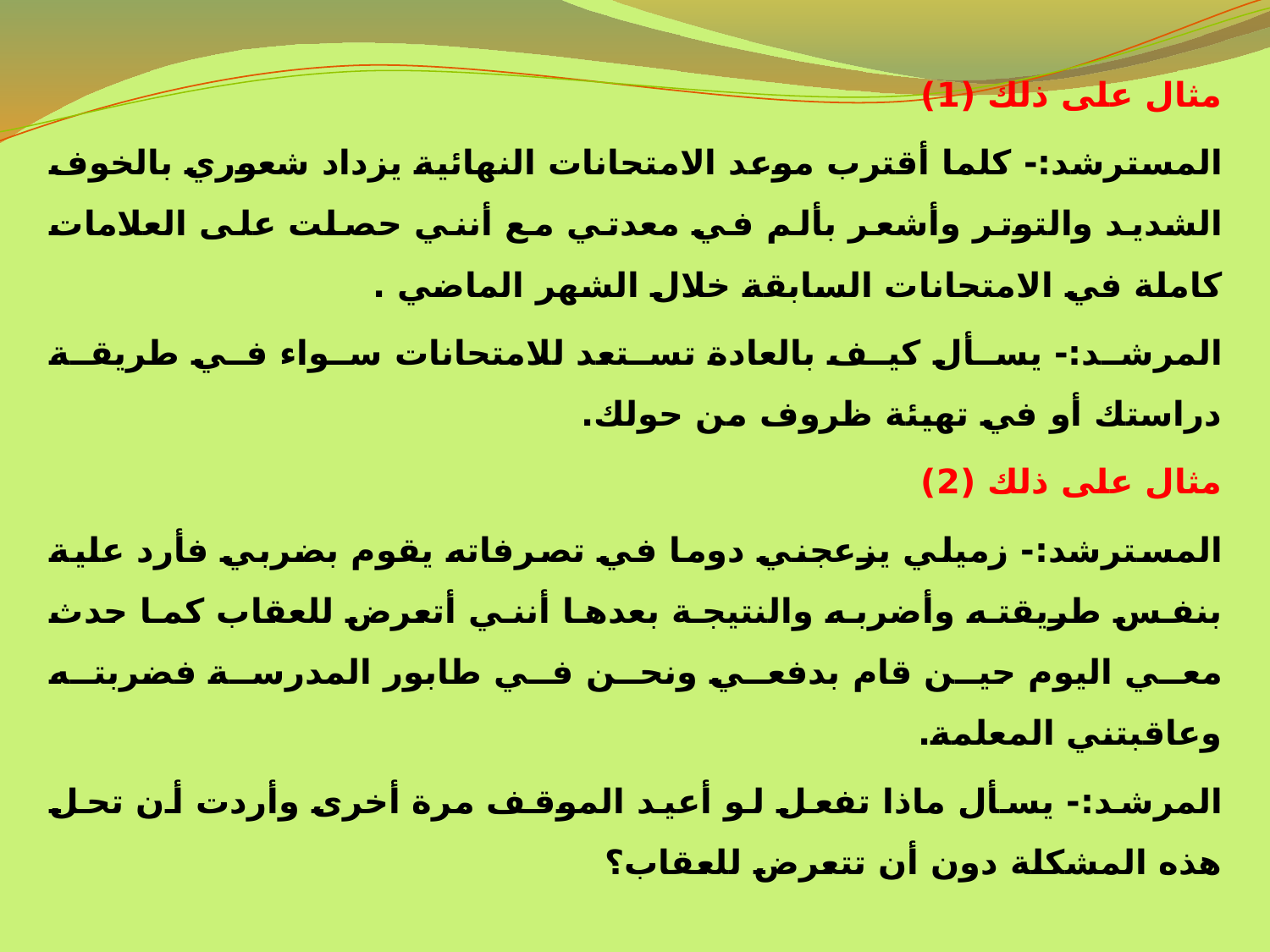

مثال على ذلك (1)
المسترشد:- كلما أقترب موعد الامتحانات النهائية يزداد شعوري بالخوف الشديد والتوتر وأشعر بألم في معدتي مع أنني حصلت على العلامات كاملة في الامتحانات السابقة خلال الشهر الماضي .
المرشد:- يسأل كيف بالعادة تستعد للامتحانات سواء في طريقة دراستك أو في تهيئة ظروف من حولك.
مثال على ذلك (2)
المسترشد:- زميلي يزعجني دوما في تصرفاته يقوم بضربي فأرد علية بنفس طريقته وأضربه والنتيجة بعدها أنني أتعرض للعقاب كما حدث معي اليوم حين قام بدفعي ونحن في طابور المدرسة فضربته وعاقبتني المعلمة.
المرشد:- يسأل ماذا تفعل لو أعيد الموقف مرة أخرى وأردت أن تحل هذه المشكلة دون أن تتعرض للعقاب؟